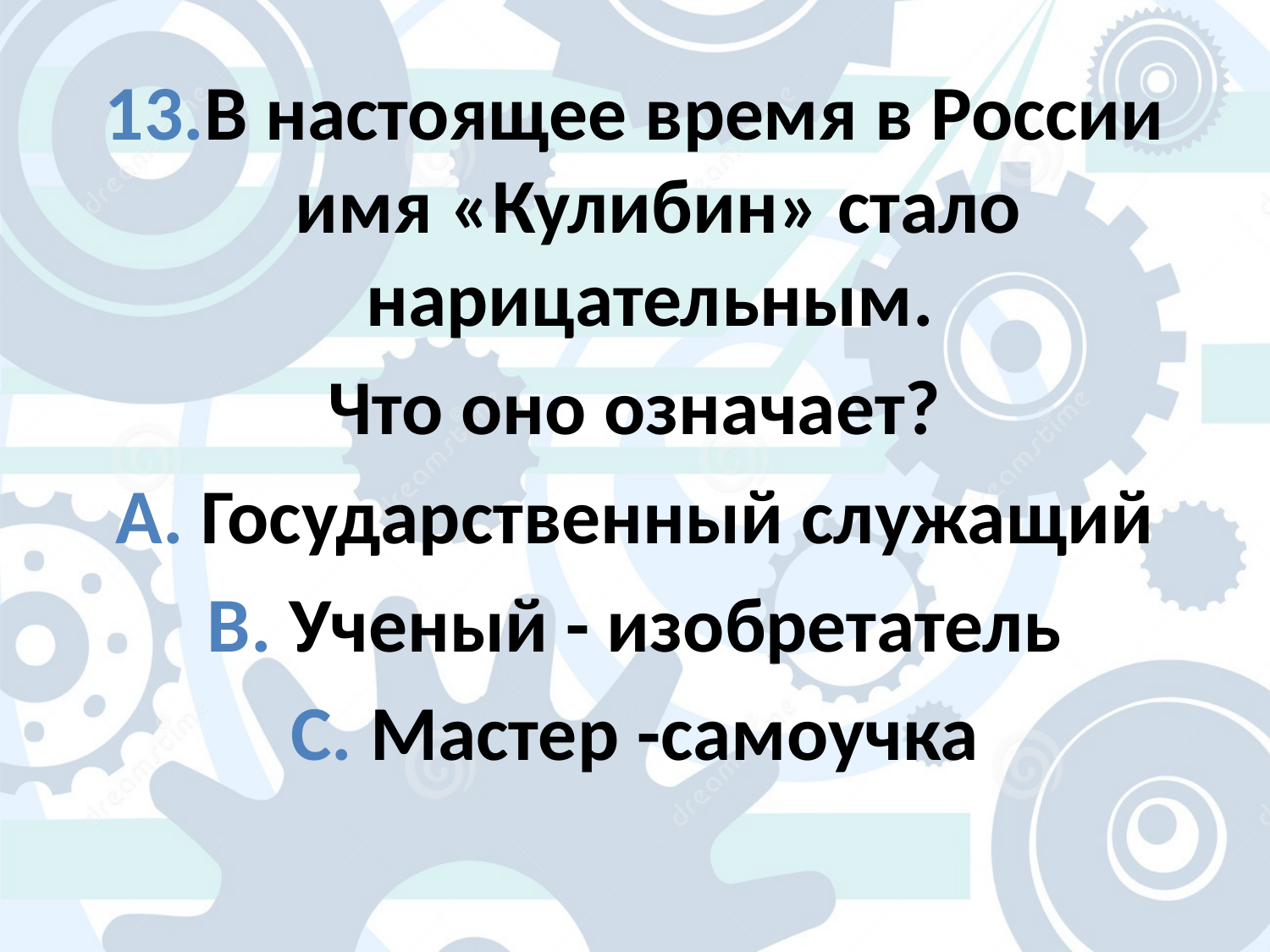

13.В настоящее время в России имя «Кулибин» стало нарицательным.
Что оно означает?
А. Государственный служащий
В. Ученый - изобретатель
С. Мастер -самоучка